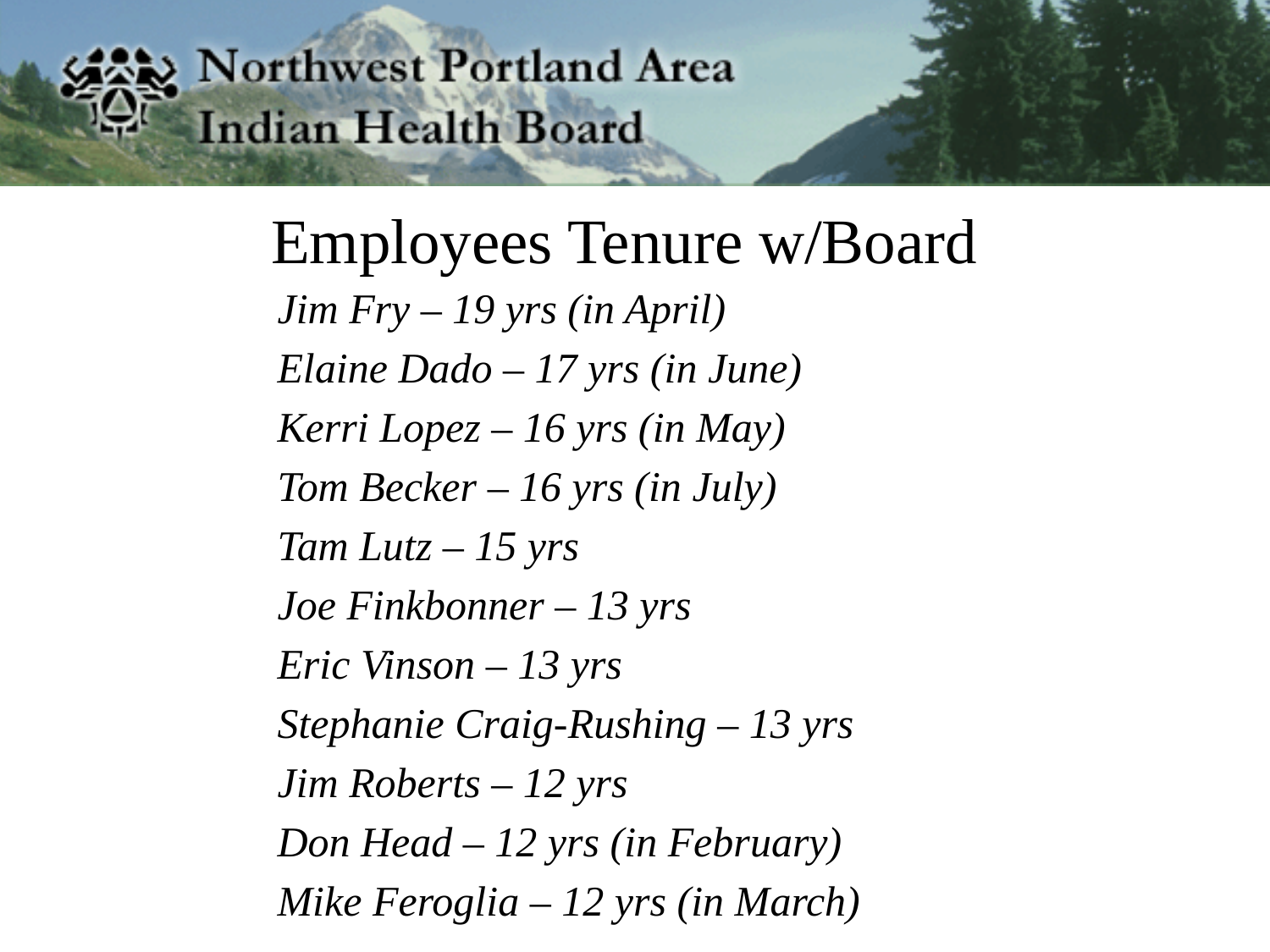

# Employees Tenure w/Board
	Jim Fry – 19 yrs (in April)
	Elaine Dado – 17 yrs (in June)
	Kerri Lopez – 16 yrs (in May)
	Tom Becker – 16 yrs (in July)
	Tam Lutz – 15 yrs
	Joe Finkbonner – 13 yrs
	Eric Vinson – 13 yrs
	Stephanie Craig-Rushing – 13 yrs
	Jim Roberts – 12 yrs
	Don Head – 12 yrs (in February)
	Mike Feroglia – 12 yrs (in March)